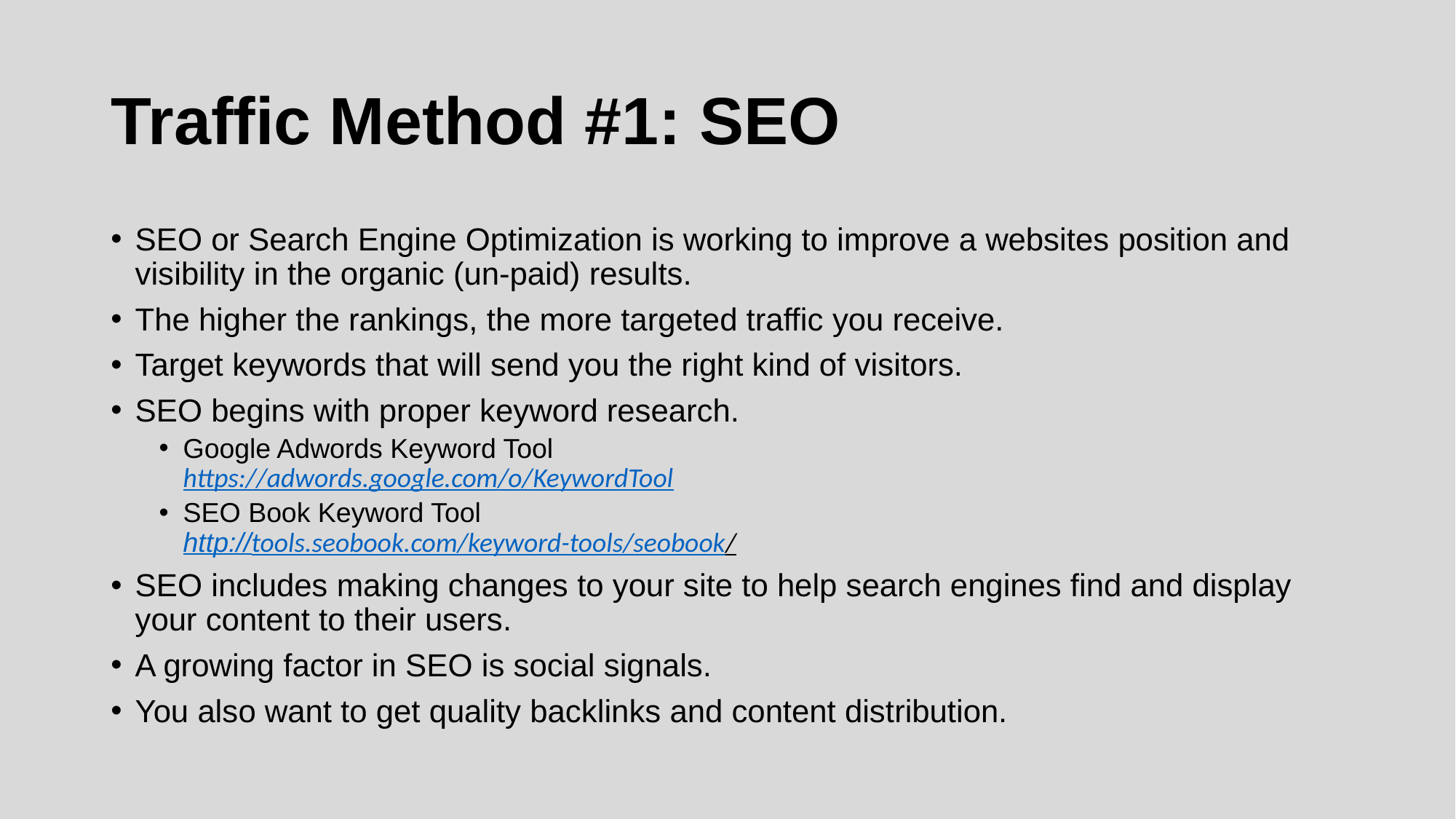

# Traffic Method #1: SEO
SEO or Search Engine Optimization is working to improve a websites position and visibility in the organic (un-paid) results.
The higher the rankings, the more targeted traffic you receive.
Target keywords that will send you the right kind of visitors.
SEO begins with proper keyword research.
Google Adwords Keyword Tool
https://adwords.google.com/o/KeywordTool
SEO Book Keyword Tool
http://tools.seobook.com/keyword-tools/seobook/
SEO includes making changes to your site to help search engines find and display your content to their users.
A growing factor in SEO is social signals.
You also want to get quality backlinks and content distribution.